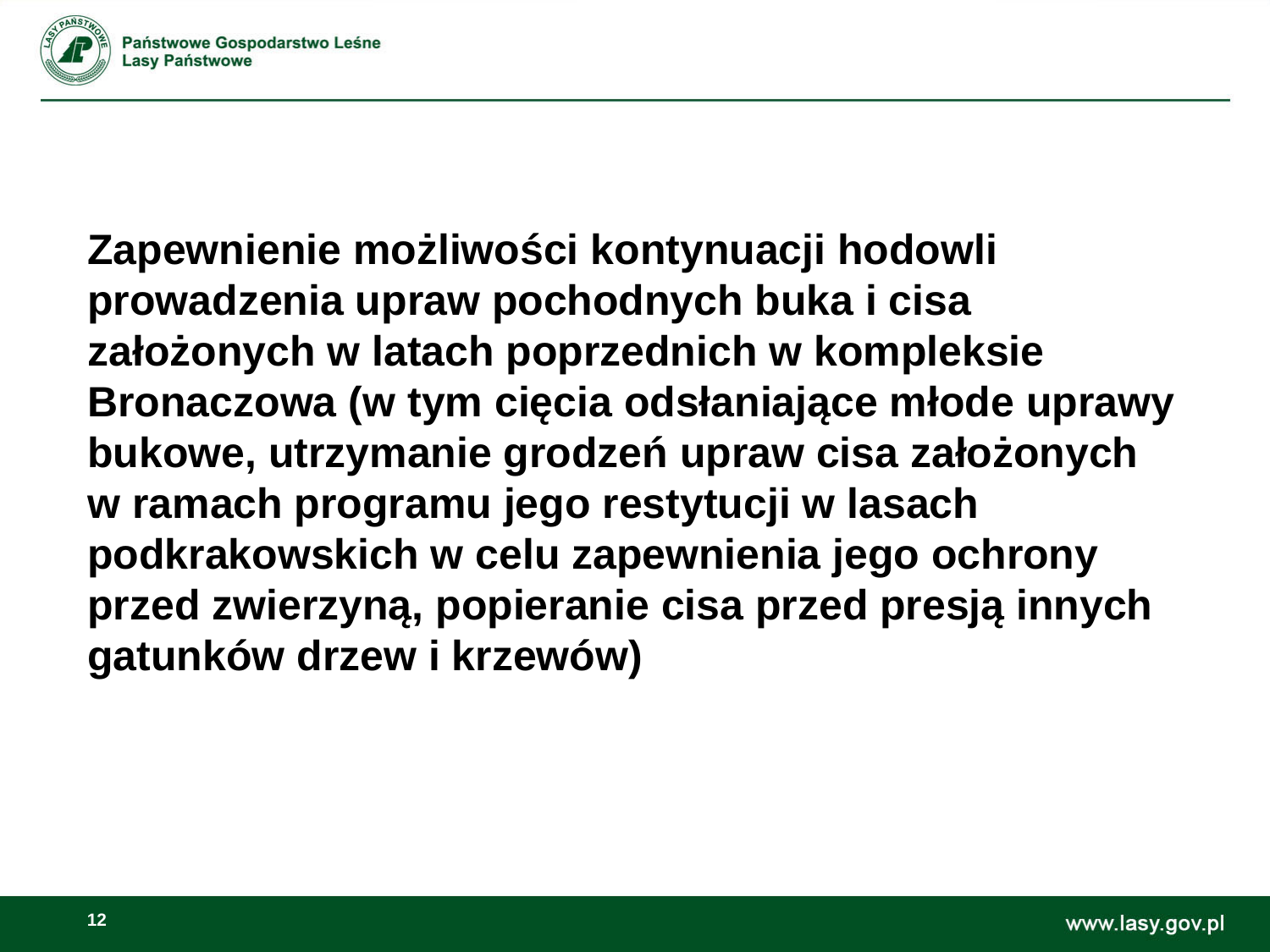

Zapewnienie możliwości kontynuacji hodowli prowadzenia upraw pochodnych buka i cisa założonych w latach poprzednich w kompleksie Bronaczowa (w tym cięcia odsłaniające młode uprawy bukowe, utrzymanie grodzeń upraw cisa założonych w ramach programu jego restytucji w lasach podkrakowskich w celu zapewnienia jego ochrony przed zwierzyną, popieranie cisa przed presją innych gatunków drzew i krzewów)